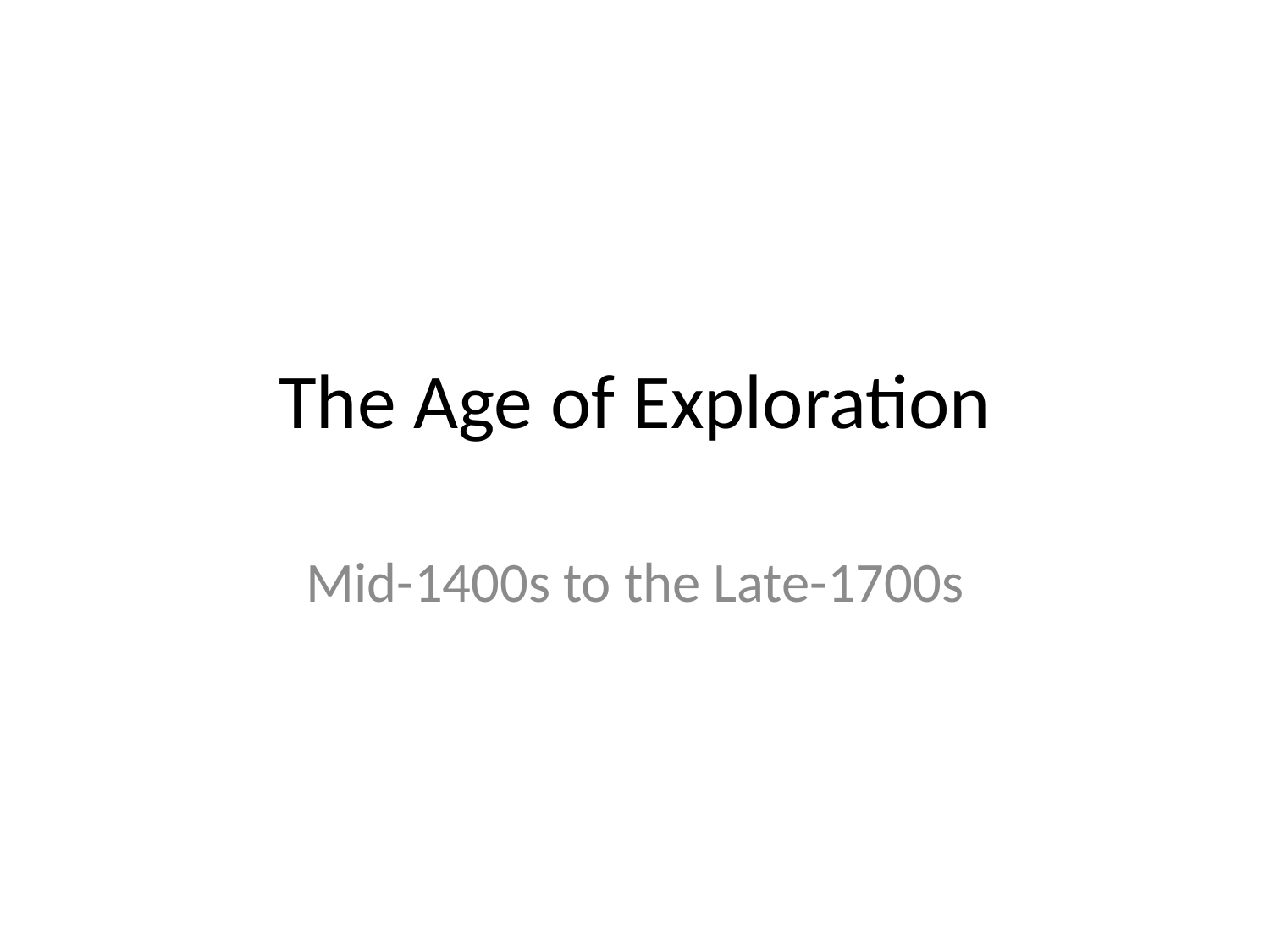

# The Age of Exploration
Mid-1400s to the Late-1700s